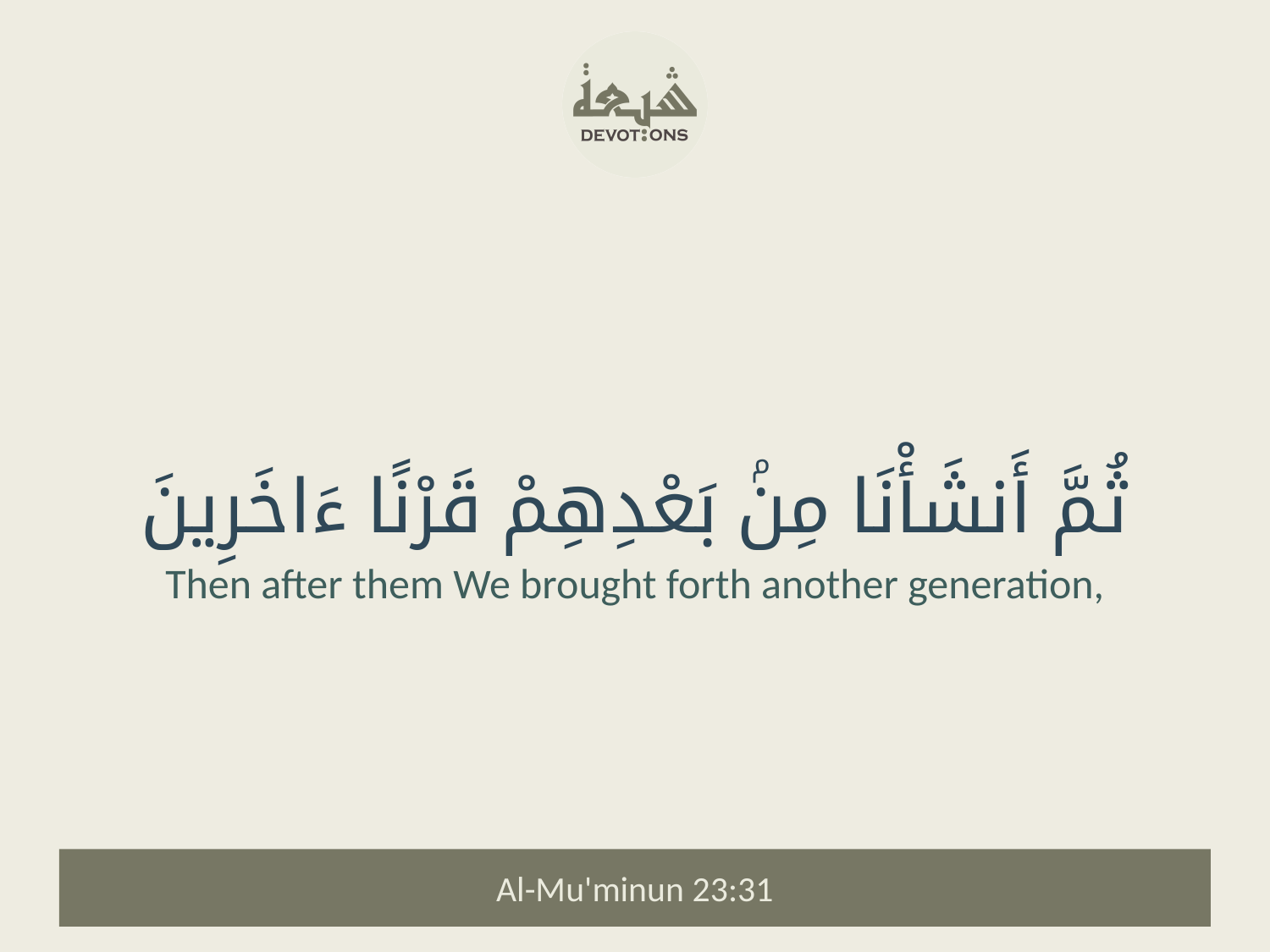

ثُمَّ أَنشَأْنَا مِنۢ بَعْدِهِمْ قَرْنًا ءَاخَرِينَ
Then after them We brought forth another generation,
Al-Mu'minun 23:31